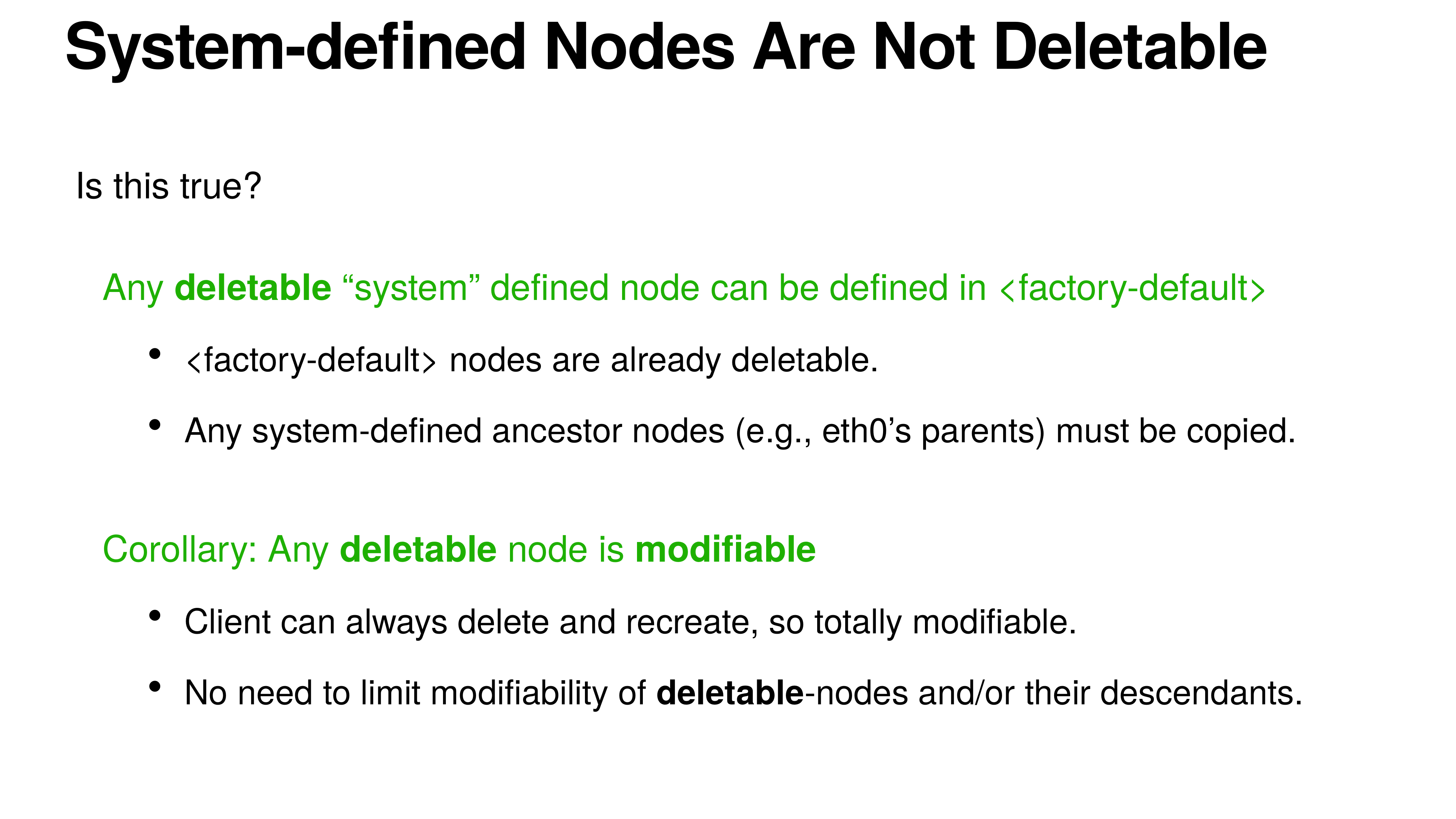

# System-defined Nodes Are Not Deletable

Is this true?
Any deletable “system” defined node can be defined in <factory-default>
<factory-default> nodes are already deletable.
Any system-defined ancestor nodes (e.g., eth0’s parents) must be copied.

Corollary: Any deletable node is modifiable
Client can always delete and recreate, so totally modifiable.
No need to limit modifiability of deletable-nodes and/or their descendants.
6